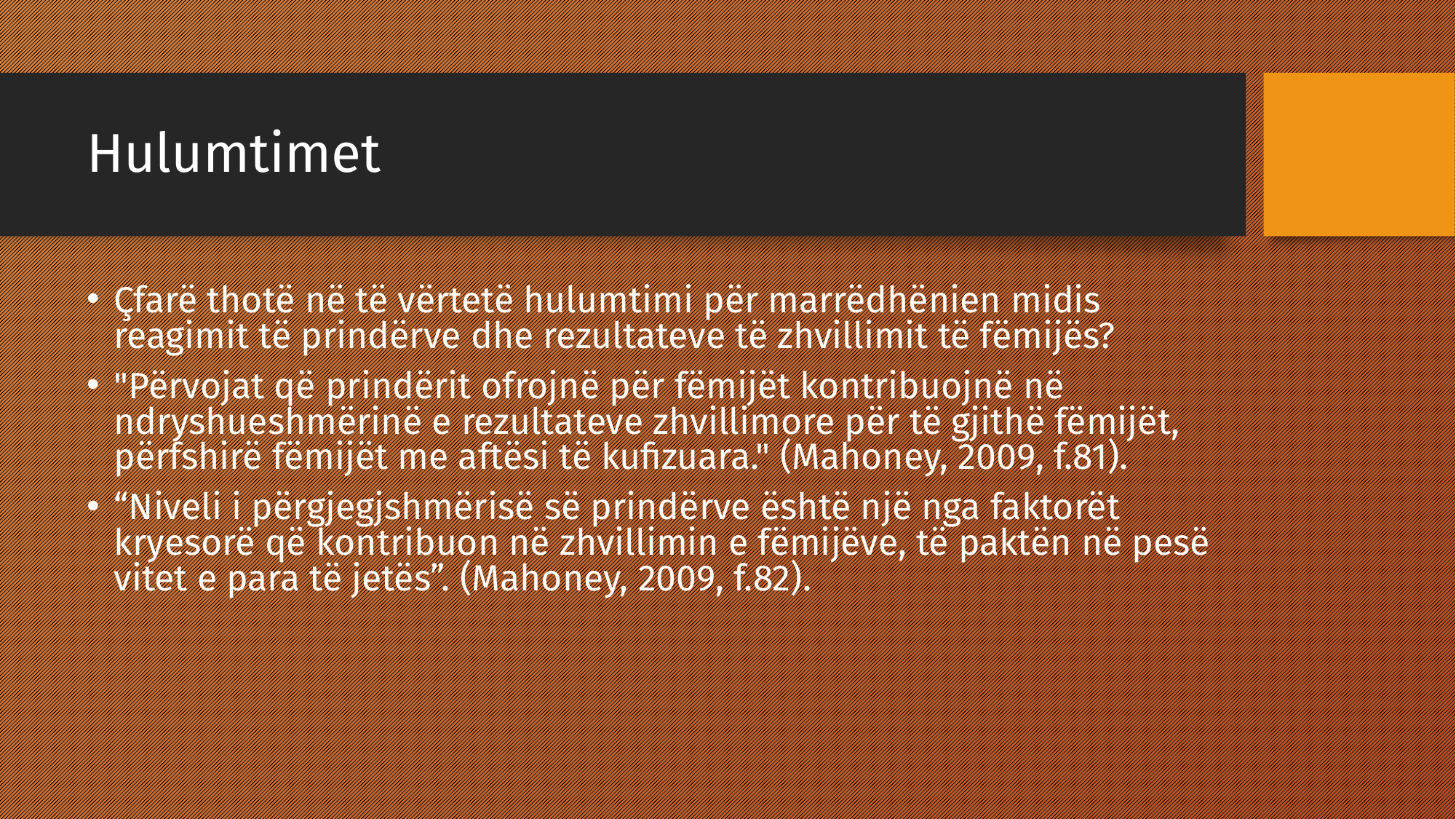

# Hulumtimet
Çfarë thotë në të vërtetë hulumtimi për marrëdhënien midis reagimit të prindërve dhe rezultateve të zhvillimit të fëmijës?
"Përvojat që prindërit ofrojnë për fëmijët kontribuojnë në ndryshueshmërinë e rezultateve zhvillimore për të gjithë fëmijët, përfshirë fëmijët me aftësi të kufizuara." (Mahoney, 2009, f.81).
“Niveli i përgjegjshmërisë së prindërve është një nga faktorët kryesorë që kontribuon në zhvillimin e fëmijëve, të paktën në pesë vitet e para të jetës”. (Mahoney, 2009, f.82).